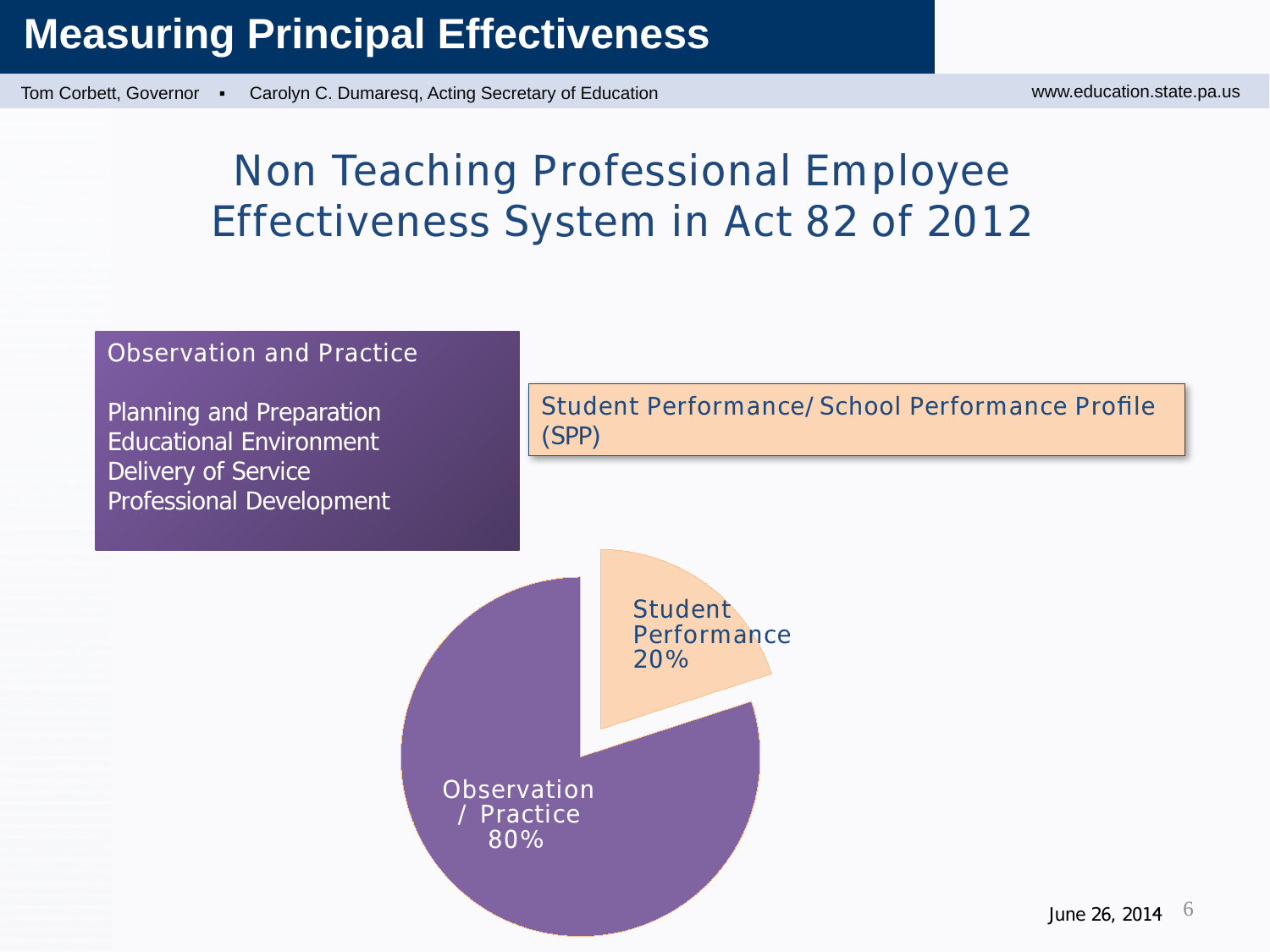

Non Teaching Professional Employee
Effectiveness System in Act 82 of 2012
Observation and Practice

Planning and Preparation
Educational Environment
Delivery of Service
Professional Development

Student Performance/School Performance Profile
(SPP)

### Chart

| Category | Sales |
|---|---|
|  | 0.0 |
| Student Performance | 0.2 |
| Practice | 0.8 |
6
June 26, 2014